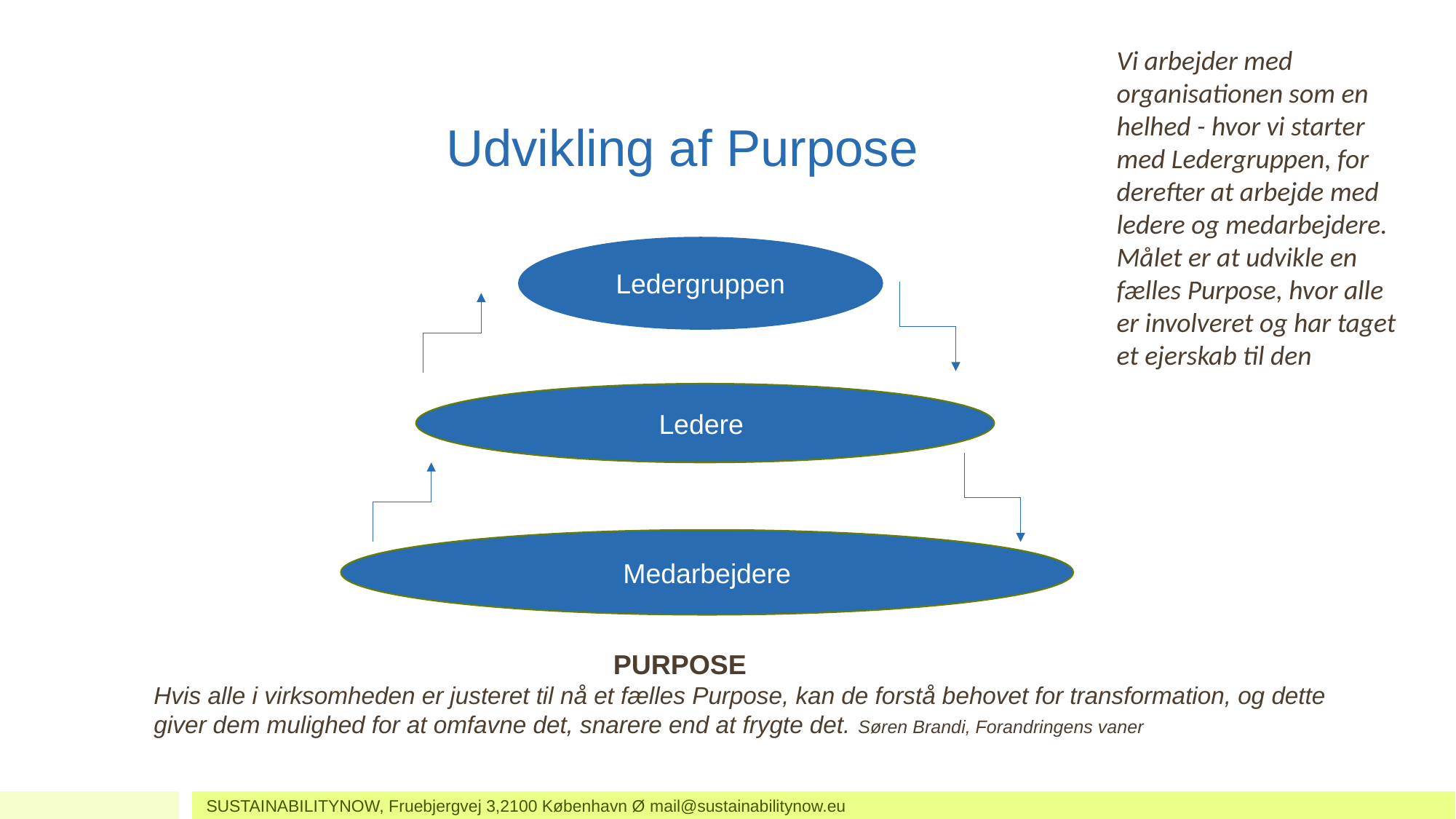

Vi arbejder med organisationen som en helhed - hvor vi starter med Ledergruppen, for derefter at arbejde med ledere og medarbejdere.
Målet er at udvikle en fælles Purpose, hvor alle er involveret og har taget et ejerskab til den
		Udvikling af Purpose

Ledergruppen
Ledere
Medarbejdere
				   PURPOSE
Hvis alle i virksomheden er justeret til nå et fælles Purpose, kan de forstå behovet for transformation, og dette giver dem mulighed for at omfavne det, snarere end at frygte det. Søren Brandi, Forandringens vaner
SUSTAINABILITYNOW, Fruebjergvej 3,2100 København Ø mail@sustainabilitynow.eu